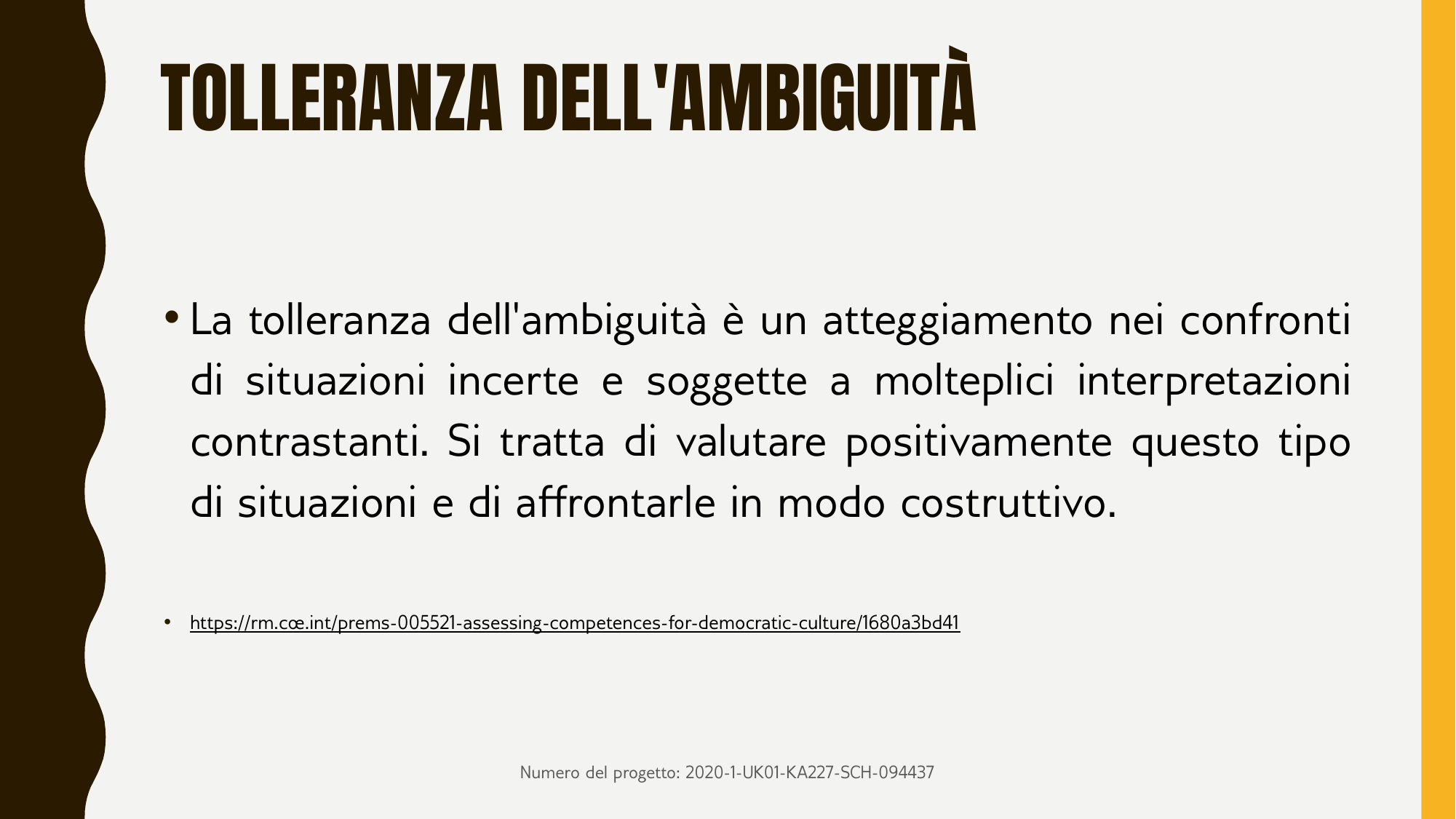

# TOLLERANZA DELL'AMBIGUITÀ

La tolleranza dell'ambiguità è un atteggiamento nei confronti di situazioni incerte e soggette a molteplici interpretazioni contrastanti. Si tratta di valutare positivamente questo tipo di situazioni e di affrontarle in modo costruttivo.

https://rm.coe.int/prems-005521-assessing-competences-for-democratic-culture/1680a3bd41

Numero del progetto: 2020-1-UK01-KA227-SCH-094437